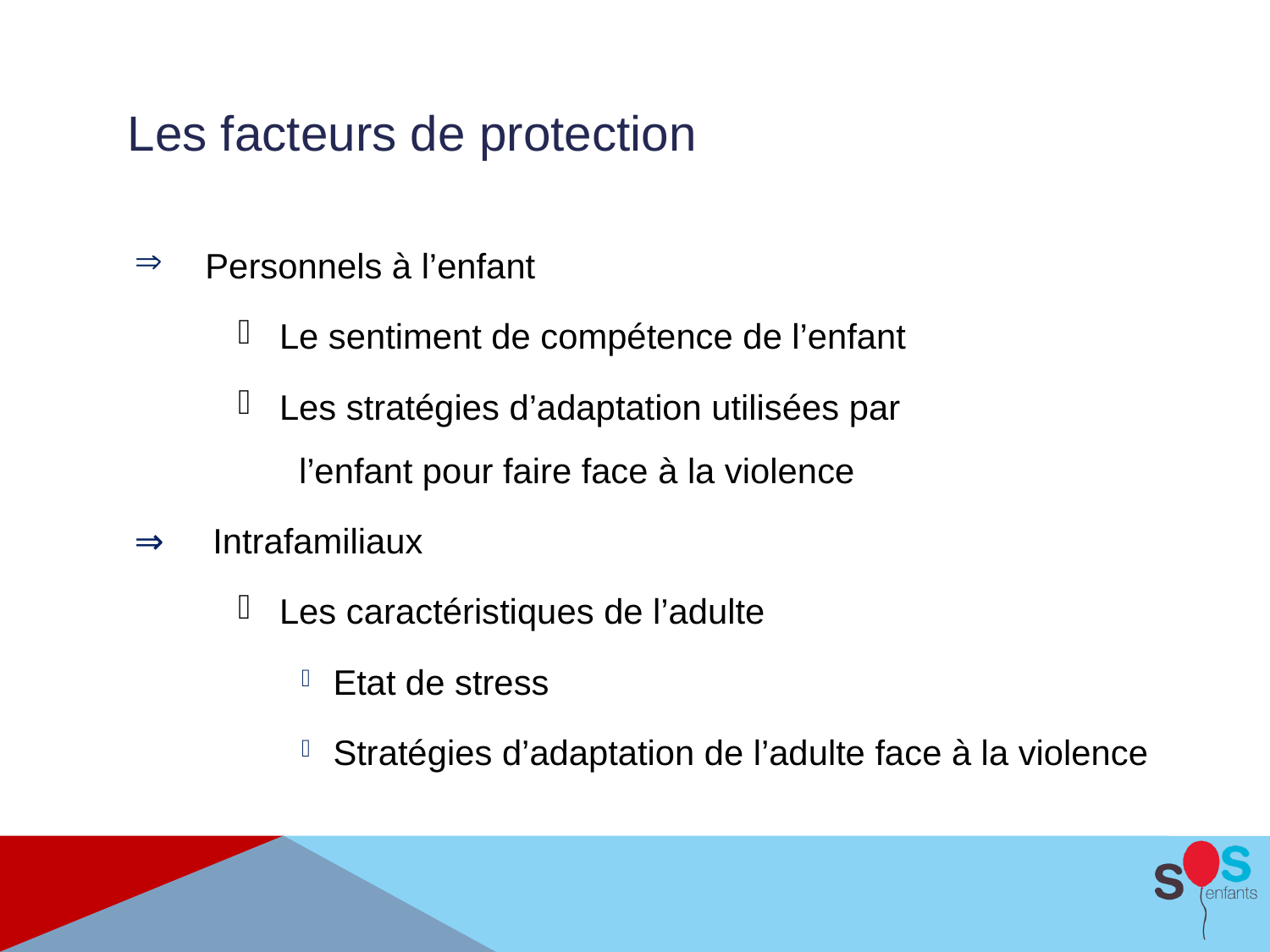

Les facteurs de protection
 Personnels à l’enfant
 Le sentiment de compétence de l’enfant
 Les stratégies d’adaptation utilisées par
   l’enfant pour faire face à la violence
⇒     Intrafamiliaux
 Les caractéristiques de l’adulte
Etat de stress
Stratégies d’adaptation de l’adulte face à la violence